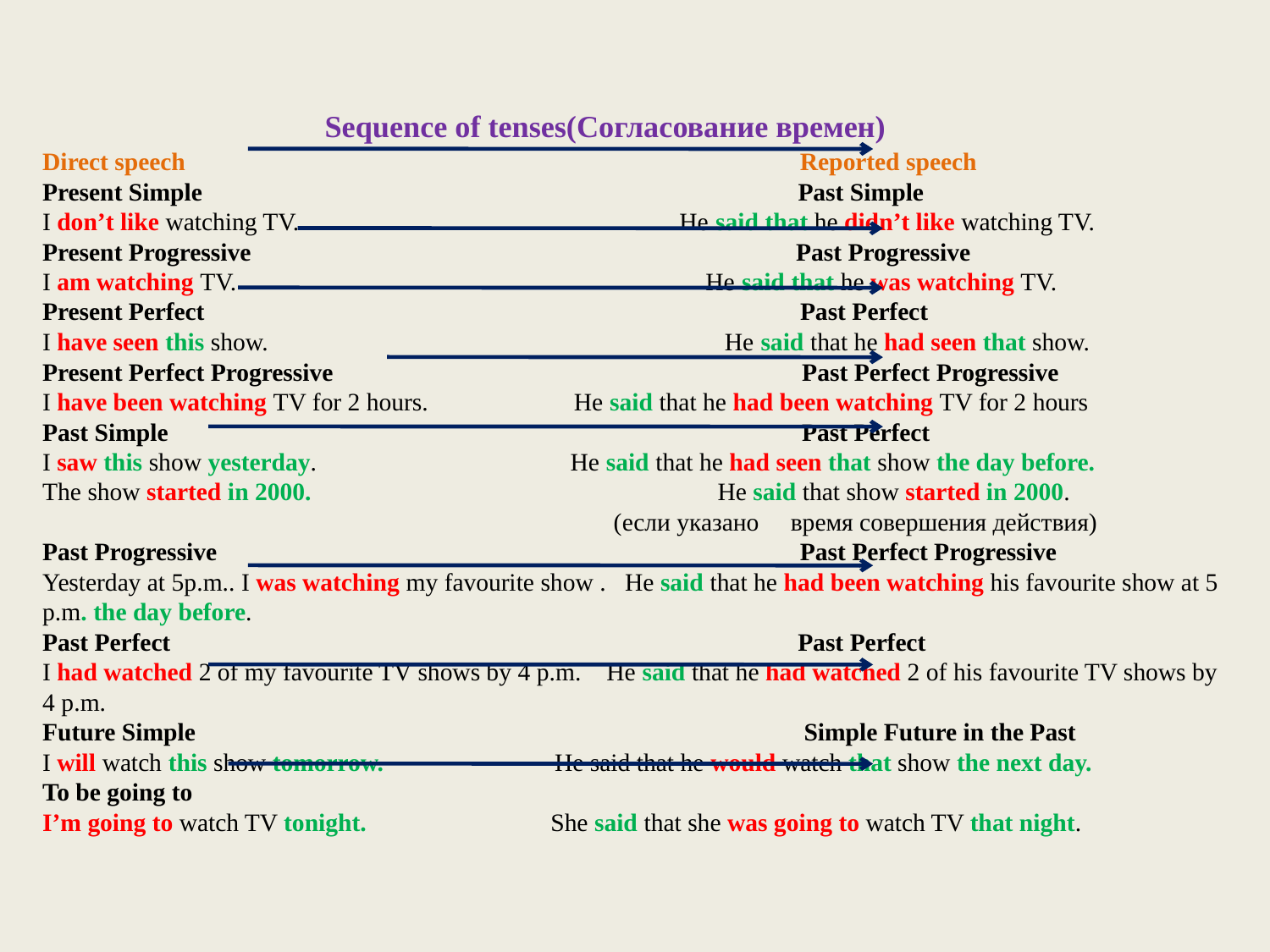

# Sequence of tenses(Согласование времен) Direct speech                                                                                                 Reported speech Present Simple                                                                                              Past Simple I don’t like watching TV.                                                            He said that he didn’t like watching TV. Present Progressive                                                                                      Past Progressive I am watching TV.                                                                          He said that he was watching TV. Present Perfect                                                                                              Past Perfect I have seen this show.                                                                        He said that he had seen that show. Present Perfect Progressive                                                                          Past Perfect Progressive I have been watching TV for 2 hours.                       He said that he had been watching TV for 2 hours Past Simple                                                                                                    Past Perfect I saw this show yesterday.                                        He said that he had seen that show the day before. The show started in 2000.                                                                He said that show started in 2000. (если указано     время совершения действия) Past Progressive                                                                                            Past Perfect Progressive Yesterday at 5p.m.. I was watching my favourite show .   He said that he had been watching his favourite show at 5 p.m. the day before. Past Perfect                                                                                                   Past Perfect I had watched 2 of my favourite TV shows by 4 p.m.    He said that he had watched 2 of his favourite TV shows by 4 p.m. Future Simple                                                                                                Simple Future in the Past I will watch this show tomorrow.                           He said that he would watch that show the next day. To be going to I’m going to watch TV tonight.                             She said that she was going to watch TV that night.